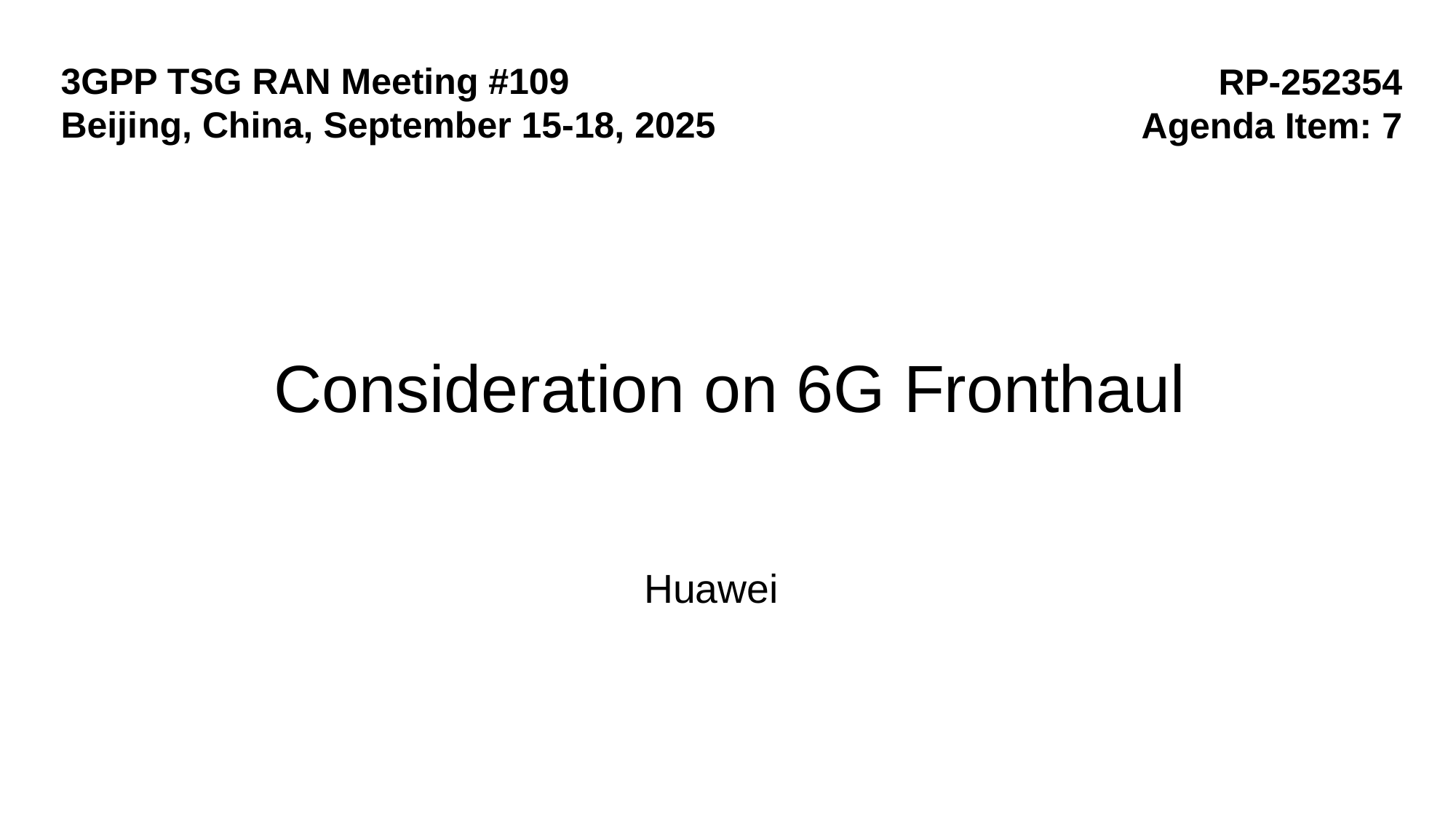

3GPP TSG RAN Meeting #109
Beijing, China, September 15-18, 2025

RP-252354
Agenda Item: 7
# Consideration on 6G Fronthaul
Huawei